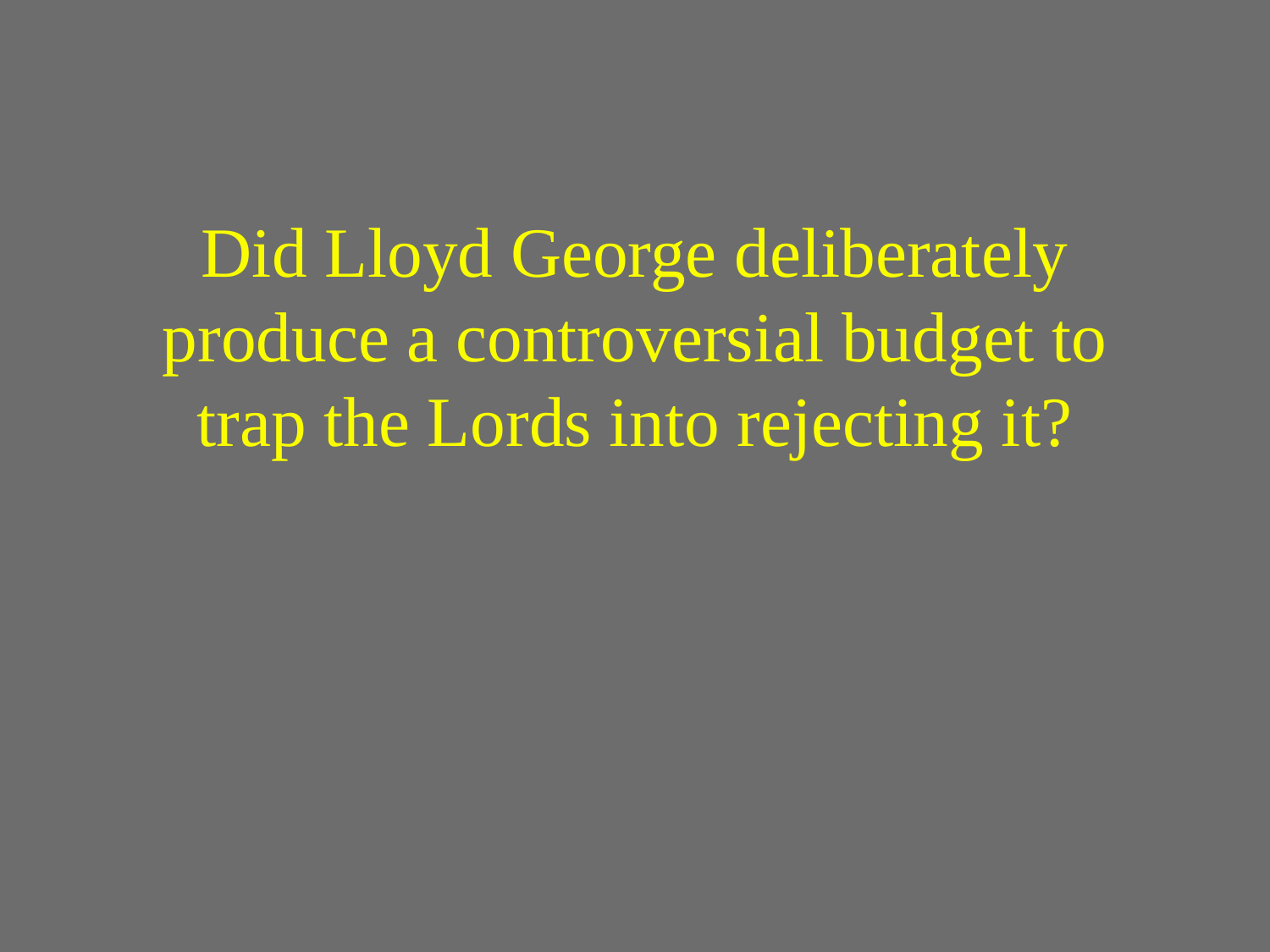

# Did Lloyd George deliberately produce a controversial budget to trap the Lords into rejecting it?